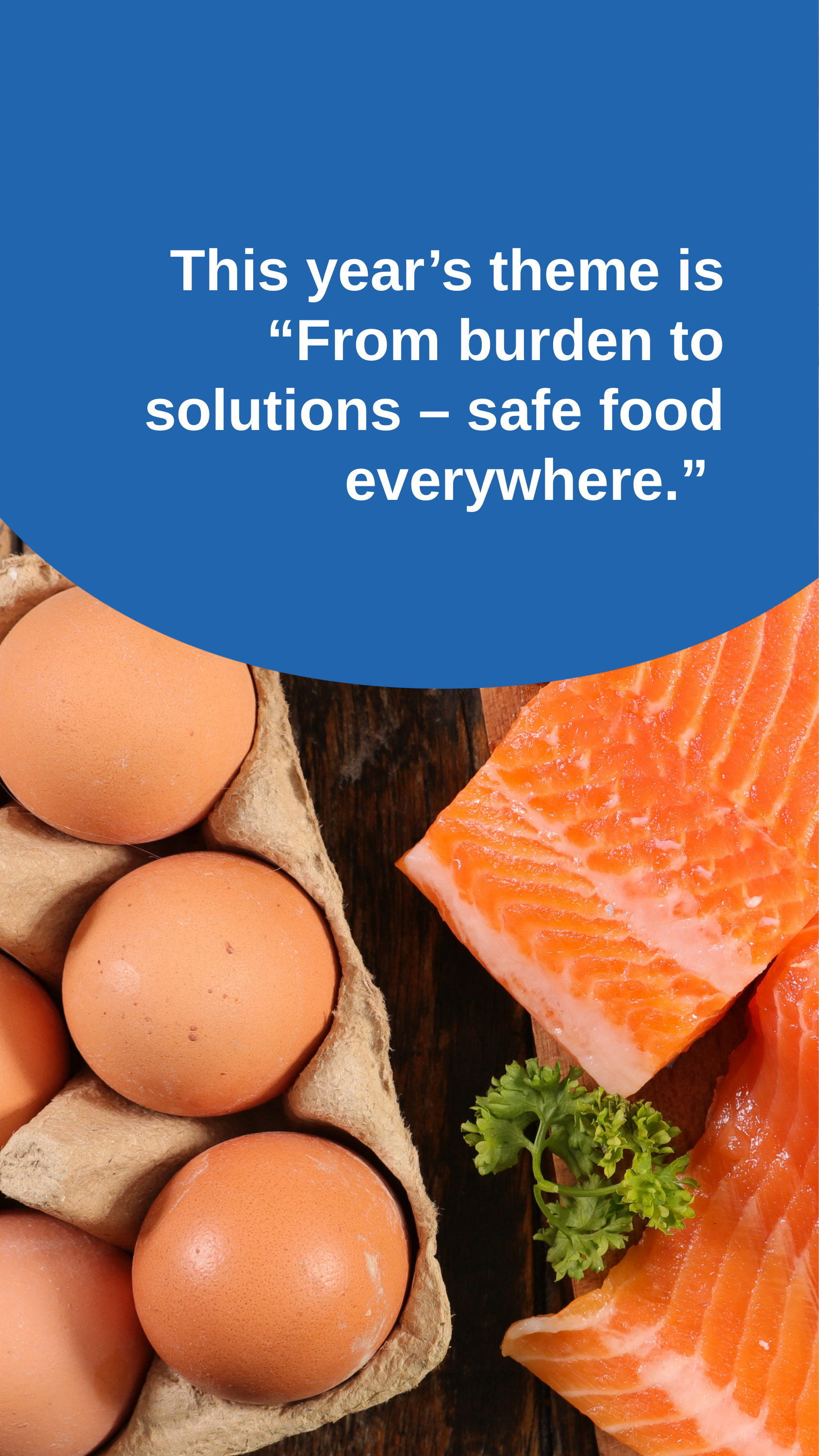

This year’s theme is “From burden to solutions – safe food everywhere.”